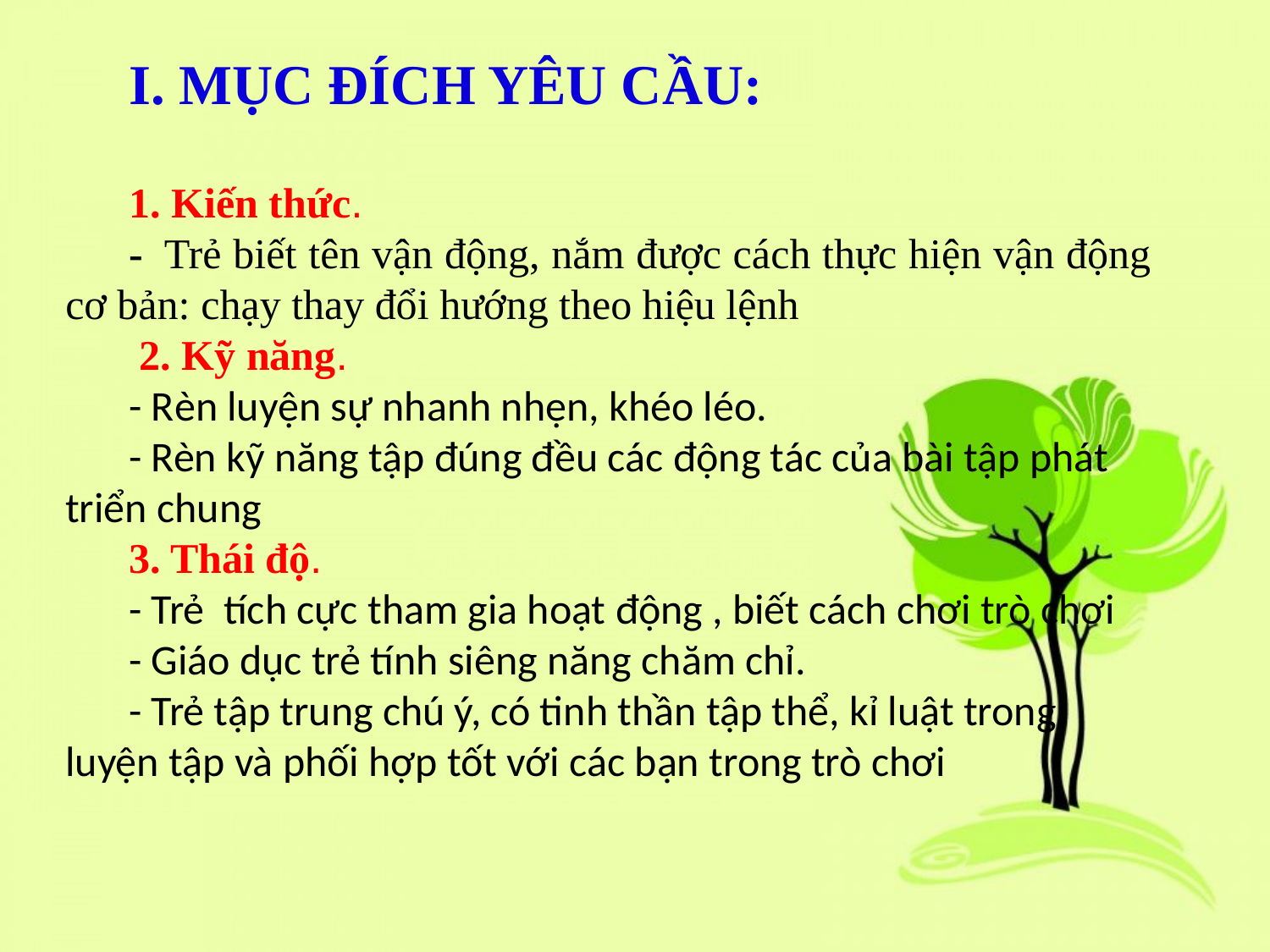

I. MỤC ĐÍCH YÊU CẦU:

1. Kiến thức.
-  Trẻ biết tên vận động, nắm được cách thực hiện vận động cơ bản: chạy thay đổi hướng theo hiệu lệnh
 2. Kỹ năng.
- Rèn luyện sự nhanh nhẹn, khéo léo.
- Rèn kỹ năng tập đúng đều các động tác của bài tập phát triển chung
3. Thái độ.
- Trẻ  tích cực tham gia hoạt động , biết cách chơi trò chơi
- Giáo dục trẻ tính siêng năng chăm chỉ.
- Trẻ tập trung chú ý, có tinh thần tập thể, kỉ luật trong luyện tập và phối hợp tốt với các bạn trong trò chơi